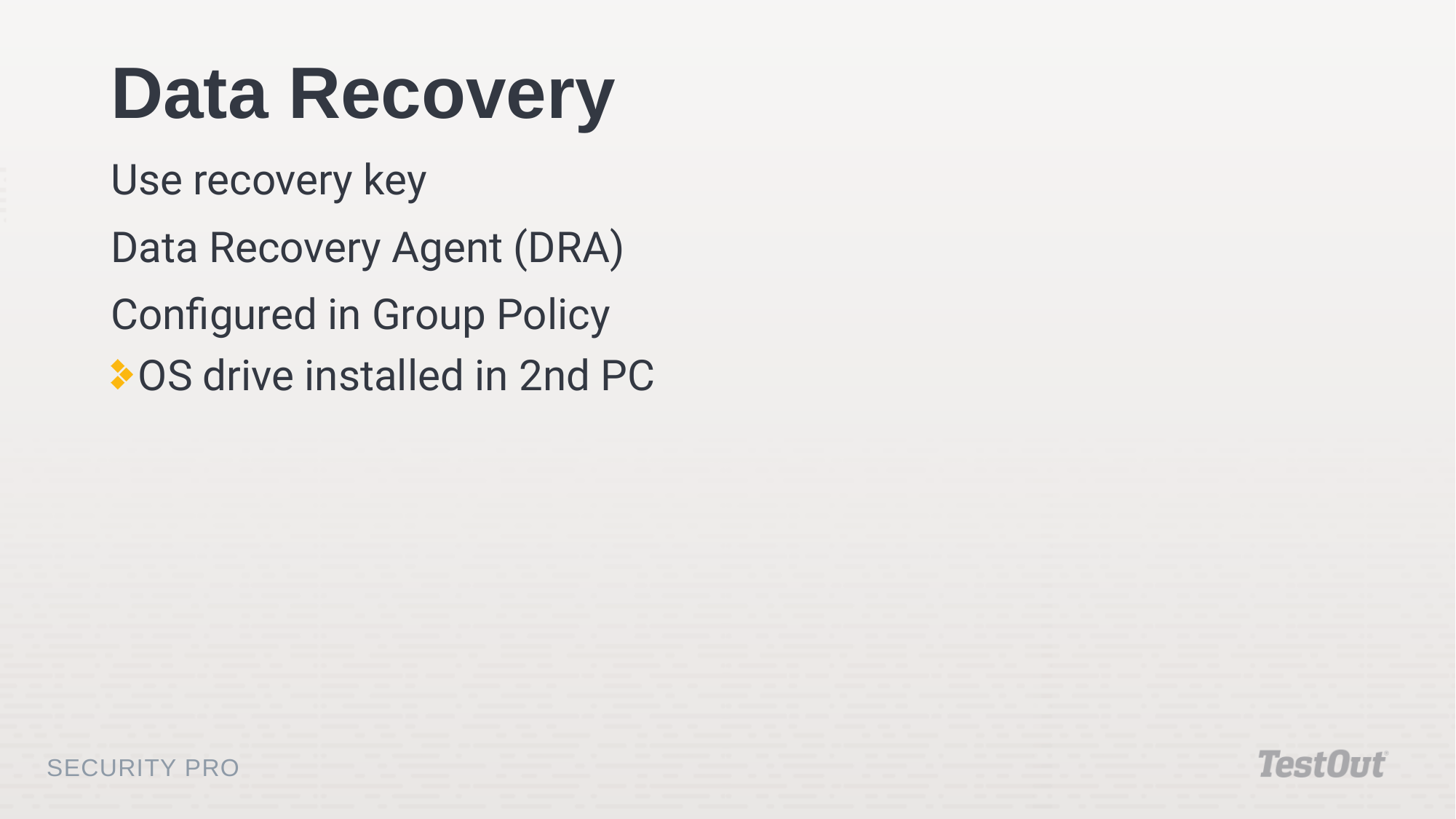

# Data Recovery
Use recovery key
Data Recovery Agent (DRA)
Configured in Group Policy
OS drive installed in 2nd PC
Security Pro